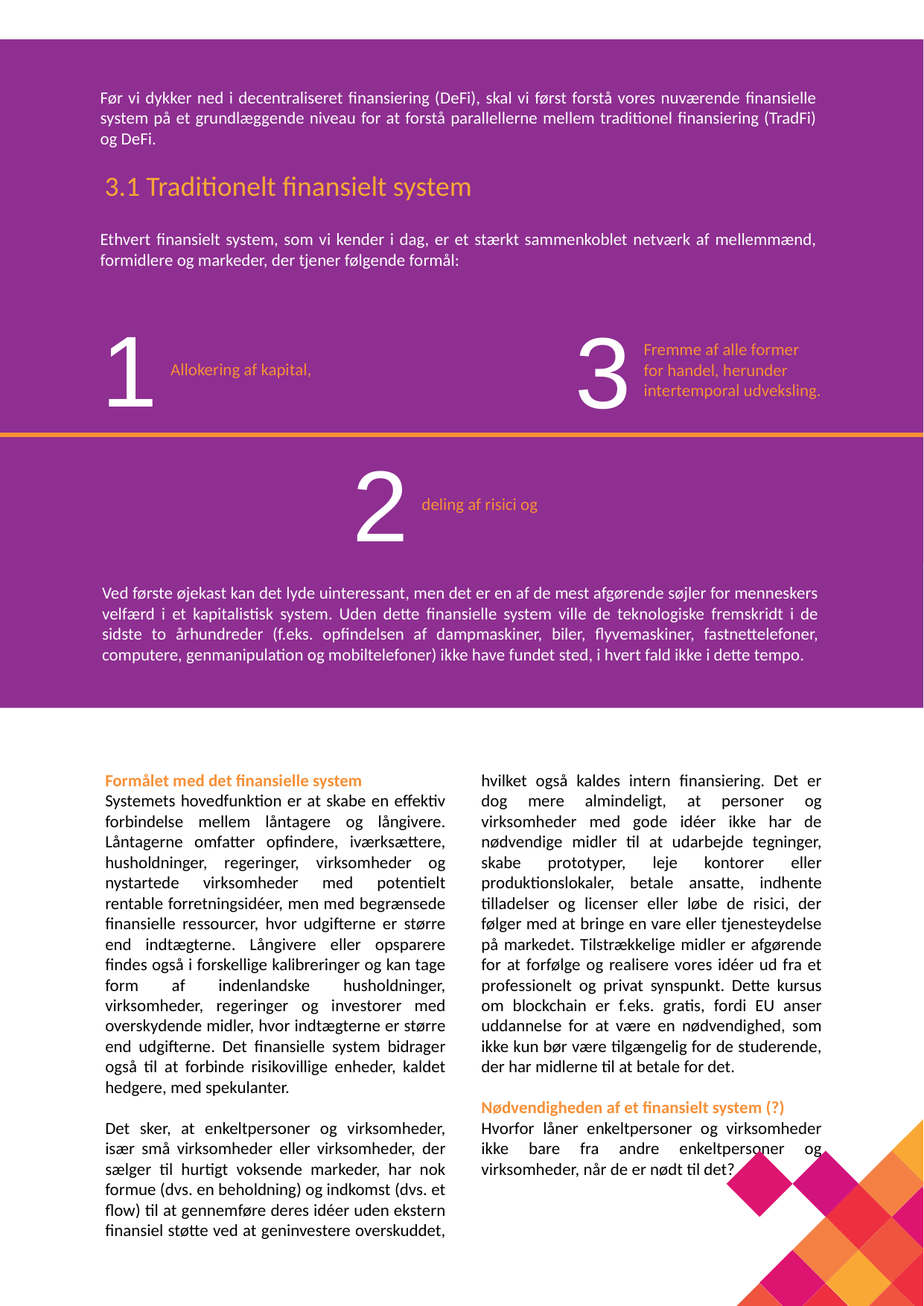

Før vi dykker ned i decentraliseret finansiering (DeFi), skal vi først forstå vores nuværende finansielle system på et grundlæggende niveau for at forstå parallellerne mellem traditionel finansiering (TradFi) og DeFi.
3.1 Traditionelt finansielt system

Ethvert finansielt system, som vi kender i dag, er et stærkt sammenkoblet netværk af mellemmænd, formidlere og markeder, der tjener følgende formål:
1
3
Fremme af alle former for handel, herunder intertemporal udveksling.
Allokering af kapital,
2
deling af risici og
Ved første øjekast kan det lyde uinteressant, men det er en af de mest afgørende søjler for menneskers velfærd i et kapitalistisk system. Uden dette finansielle system ville de teknologiske fremskridt i de sidste to århundreder (f.eks. opfindelsen af dampmaskiner, biler, flyvemaskiner, fastnettelefoner, computere, genmanipulation og mobiltelefoner) ikke have fundet sted, i hvert fald ikke i dette tempo.
Formålet med det finansielle system
Systemets hovedfunktion er at skabe en effektiv forbindelse mellem låntagere og långivere. Låntagerne omfatter opfindere, iværksættere, husholdninger, regeringer, virksomheder og nystartede virksomheder med potentielt rentable forretningsidéer, men med begrænsede finansielle ressourcer, hvor udgifterne er større end indtægterne. Långivere eller opsparere findes også i forskellige kalibreringer og kan tage form af indenlandske husholdninger, virksomheder, regeringer og investorer med overskydende midler, hvor indtægterne er større end udgifterne. Det finansielle system bidrager også til at forbinde risikovillige enheder, kaldet hedgere, med spekulanter.

Det sker, at enkeltpersoner og virksomheder, især små virksomheder eller virksomheder, der sælger til hurtigt voksende markeder, har nok formue (dvs. en beholdning) og indkomst (dvs. et flow) til at gennemføre deres idéer uden ekstern finansiel støtte ved at geninvestere overskuddet, hvilket også kaldes intern finansiering. Det er dog mere almindeligt, at personer og virksomheder med gode idéer ikke har de nødvendige midler til at udarbejde tegninger, skabe prototyper, leje kontorer eller produktionslokaler, betale ansatte, indhente tilladelser og licenser eller løbe de risici, der følger med at bringe en vare eller tjenesteydelse på markedet. Tilstrækkelige midler er afgørende for at forfølge og realisere vores idéer ud fra et professionelt og privat synspunkt. Dette kursus om blockchain er f.eks. gratis, fordi EU anser uddannelse for at være en nødvendighed, som ikke kun bør være tilgængelig for de studerende, der har midlerne til at betale for det.

Nødvendigheden af et finansielt system (?)
Hvorfor låner enkeltpersoner og virksomheder ikke bare fra andre enkeltpersoner og virksomheder, når de er nødt til det?

17